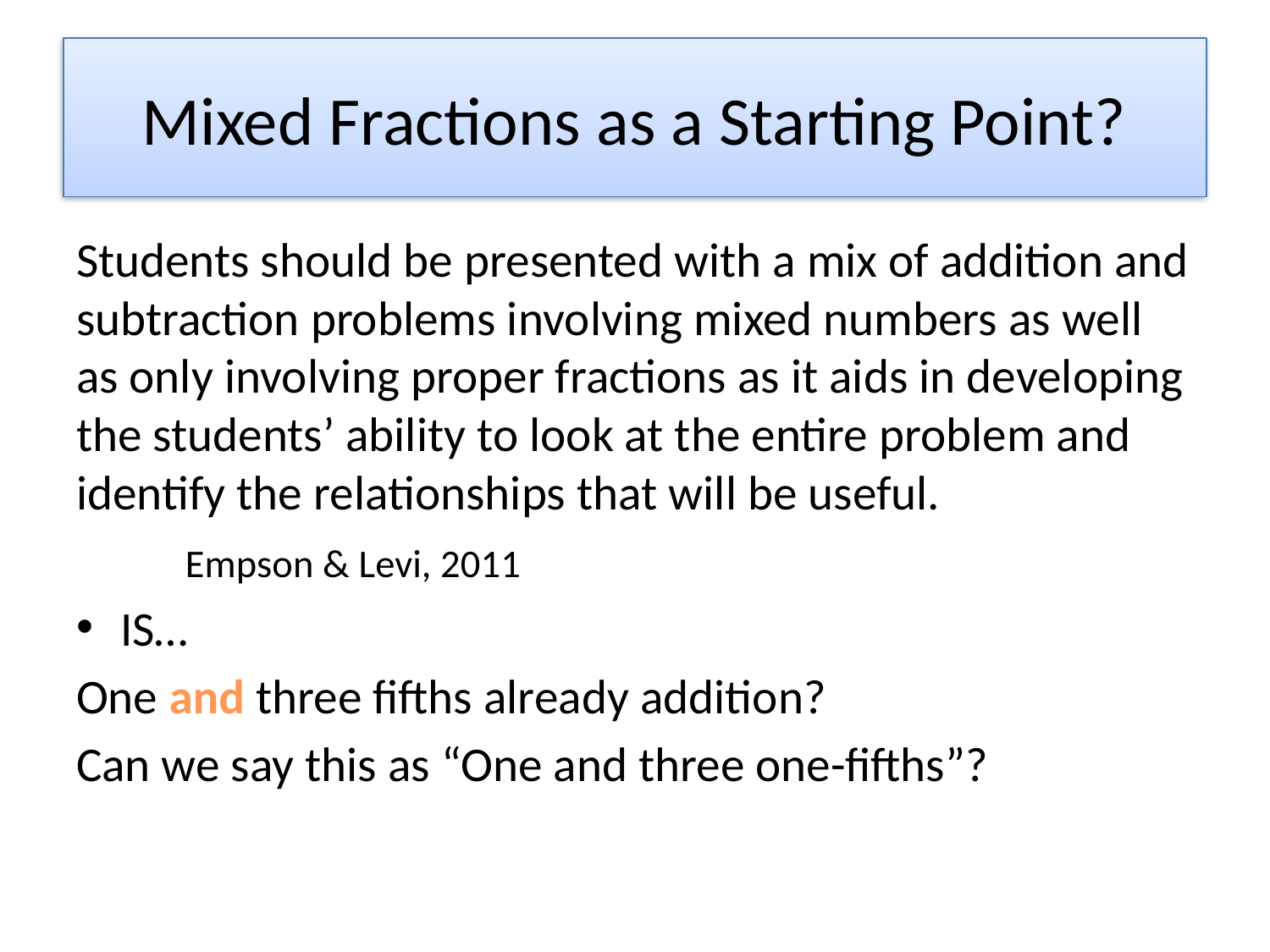

# Mixed Fractions as a Starting Point?
Students should be presented with a mix of addition and subtraction problems involving mixed numbers as well as only involving proper fractions as it aids in developing the students’ ability to look at the entire problem and identify the relationships that will be useful.
											Empson & Levi, 2011
IS…
One and three fifths already addition?
Can we say this as “One and three one-fifths”?